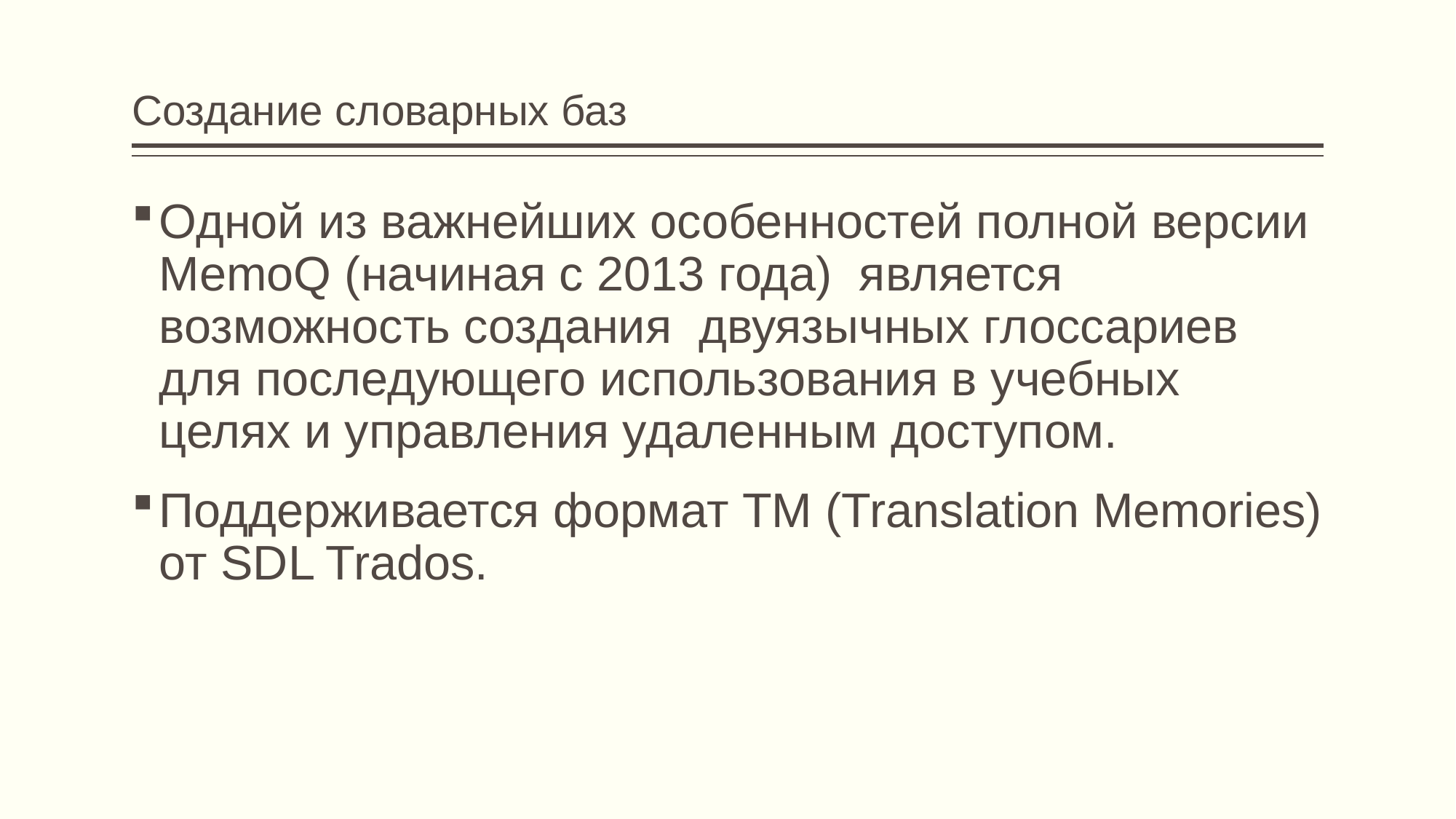

# Создание словарных баз
Одной из важнейших особенностей полной версии MemoQ (начиная с 2013 года)  является возможность создания  двуязычных глоссариев для последующего использования в учебных целях и управления удаленным доступом.
Поддерживается формат ТМ (Translation Memories) от SDL Trados.